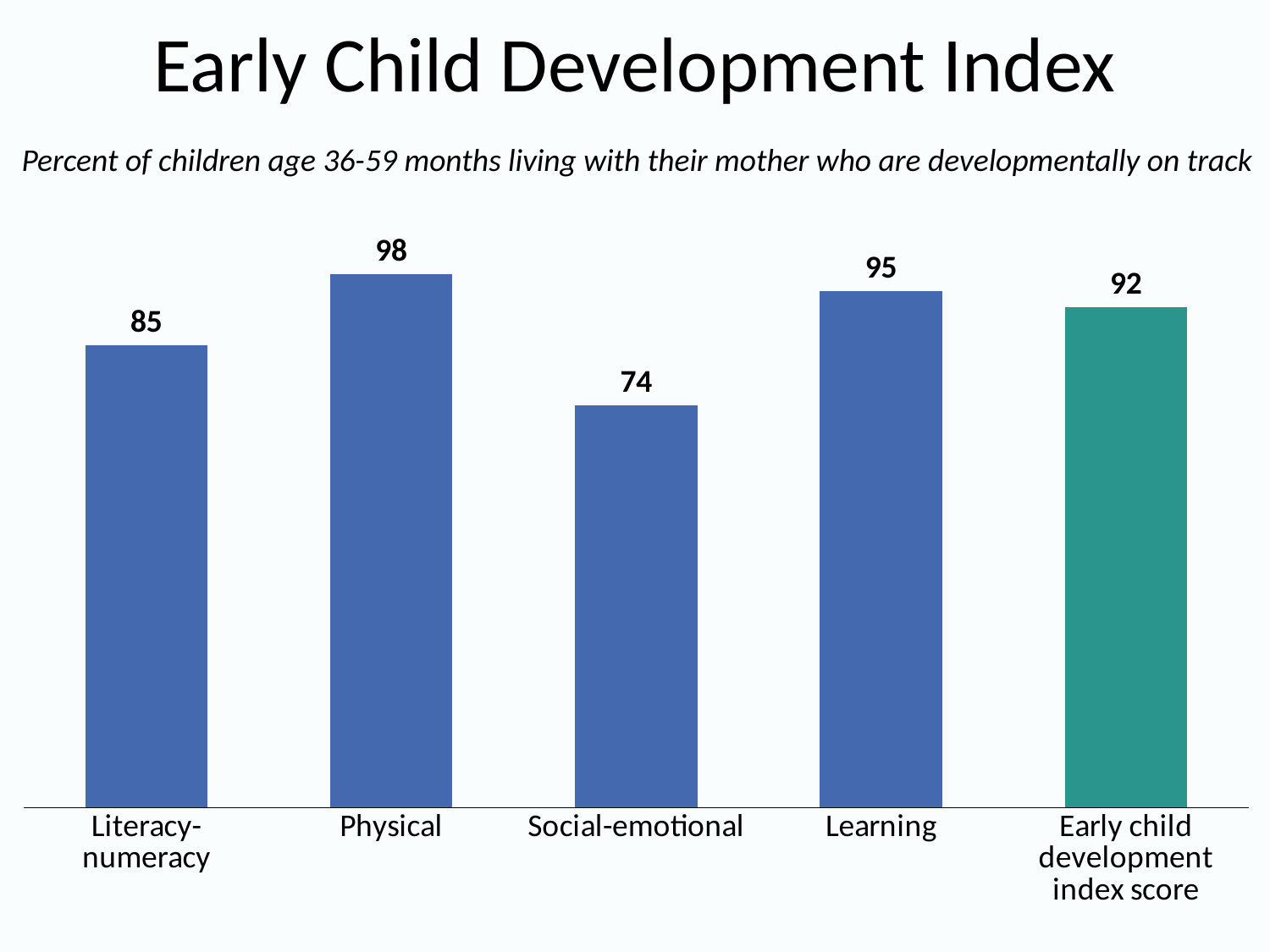

# Early Child Development Index
Percent of children age 36-59 months living with their mother who are developmentally on track

### Chart

| Category | Series 1 |
|---|---|
| Literacy-numeracy | 85.0 |
| Physical | 98.0 |
| Social-emotional | 74.0 |
| Learning | 95.0 |
| Early child development index score | 92.0 |